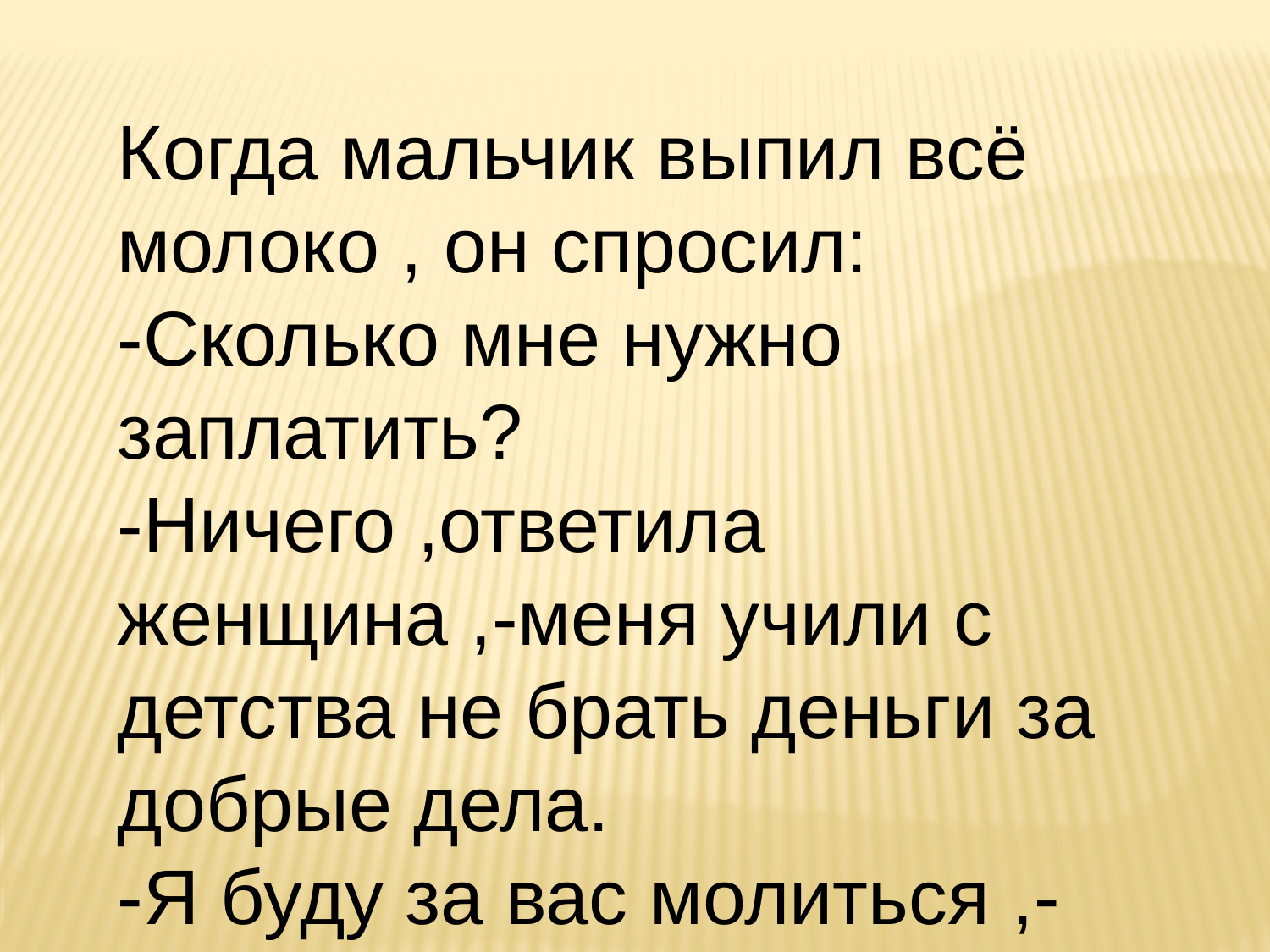

Когда мальчик выпил всё молоко , он спросил:
-Сколько мне нужно заплатить?
-Ничего ,ответила женщина ,-меня учили с детства не брать деньги за добрые дела.
-Я буду за вас молиться ,-прошептал мальчик.